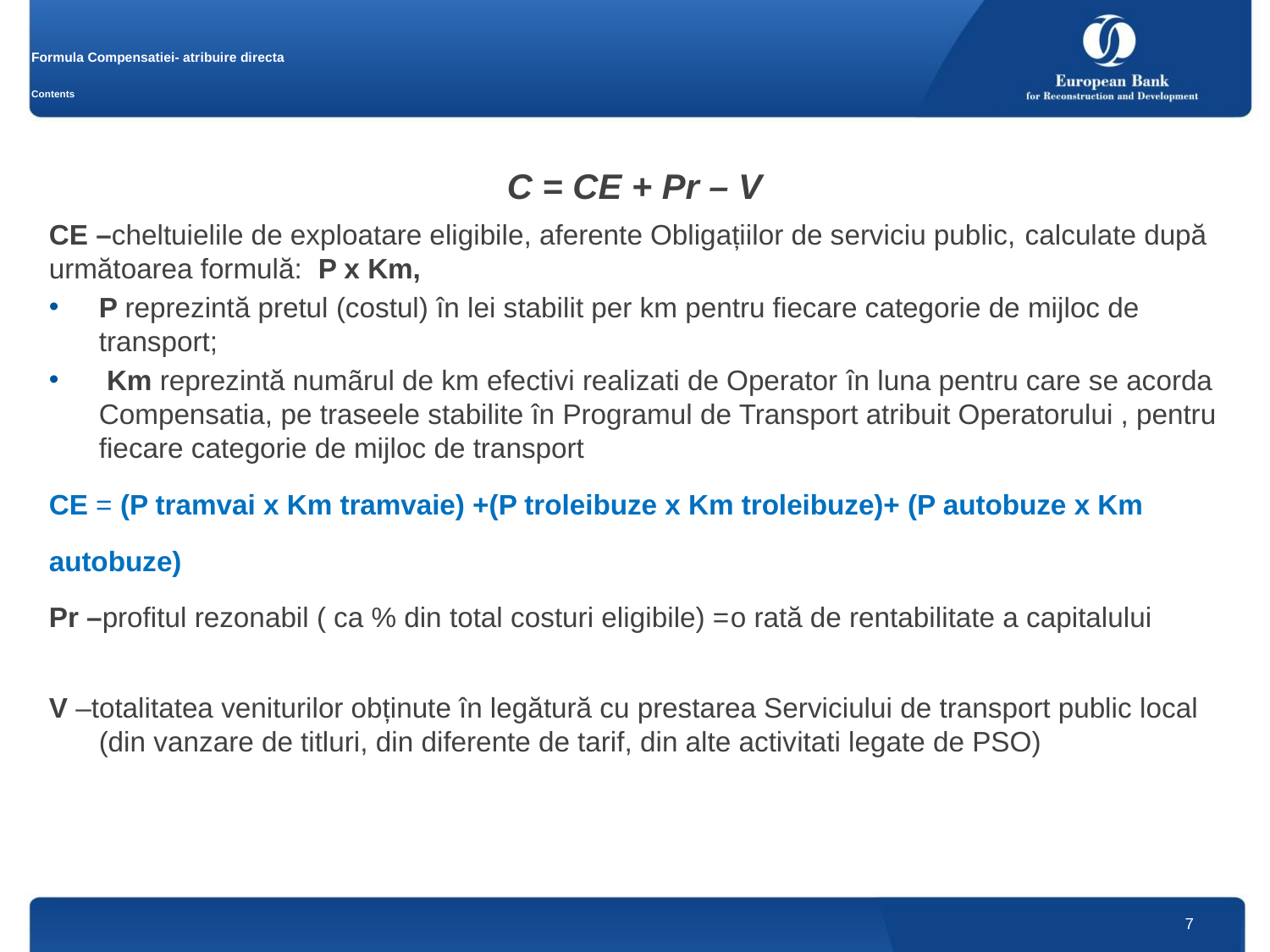

# Formula Compensatiei- atribuire directa Contents
C = CE + Pr – V
CE –cheltuielile de exploatare eligibile, aferente Obligațiilor de serviciu public, calculate după următoarea formulă:  P x Km,
P reprezintă pretul (costul) în lei stabilit per km pentru fiecare categorie de mijloc de transport;
 Km reprezintă numãrul de km efectivi realizati de Operator în luna pentru care se acorda Compensatia, pe traseele stabilite în Programul de Transport atribuit Operatorului , pentru fiecare categorie de mijloc de transport
CE = (P tramvai x Km tramvaie) +(P troleibuze x Km troleibuze)+ (P autobuze x Km autobuze)
Pr –profitul rezonabil ( ca % din total costuri eligibile) =o rată de rentabilitate a capitalului

V –totalitatea veniturilor obținute în legătură cu prestarea Serviciului de transport public local
	(din vanzare de titluri, din diferente de tarif, din alte activitati legate de PSO)

7